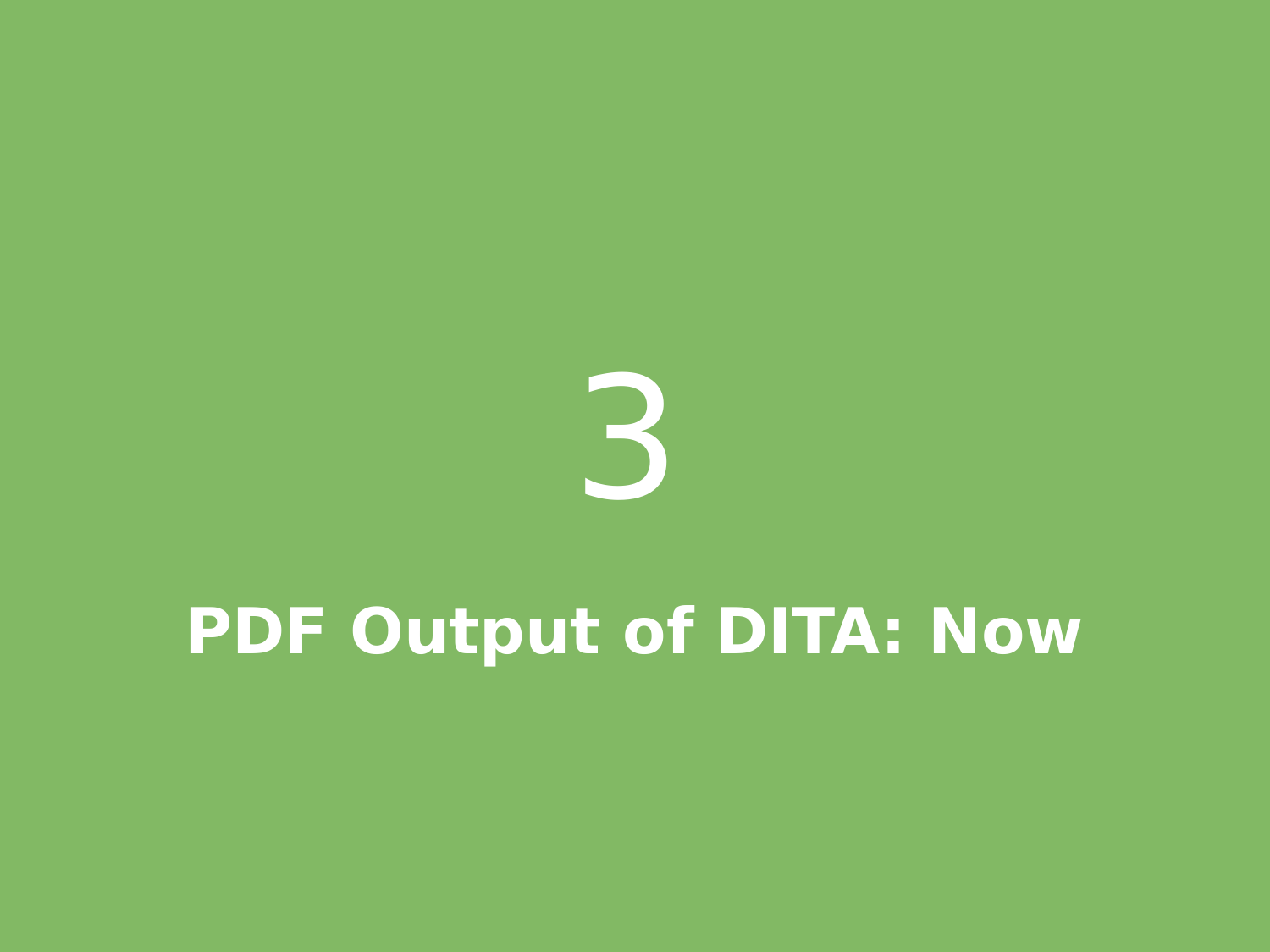

3
# PDF Output of DITA: Now